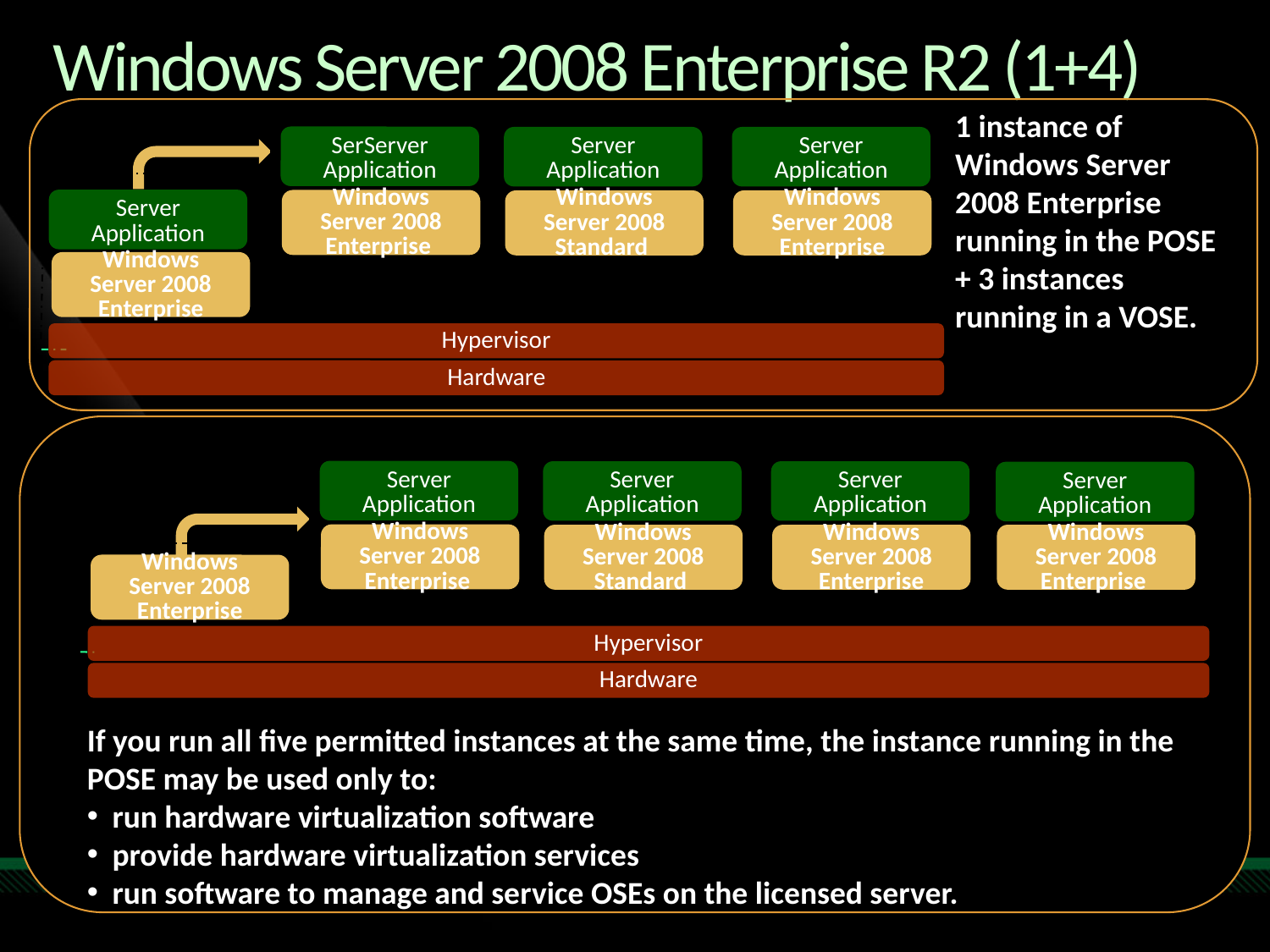

# Windows Server 2008 Enterprise R2 (1+4)

1 instance of Windows Server 2008 Enterprise running in the POSE + 3 instances running in a VOSE.

SerServer Application
Windows Server 2008 Enterprise

Server Application
Windows Server 2008 Standard

Server Application
Windows Server 2008 Enterprise

Server Application
Windows Server 2008 Enterprise
Hypervisor
Hardware

Server Application
Windows Server 2008 Enterprise

Server Application
Windows Server 2008 Standard

Server Application
Windows Server 2008 Enterprise

Server Application
Windows Server 2008 Enterprise

Windows Server 2008 Enterprise
Hypervisor
Hardware
If you run all five permitted instances at the same time, the instance running in the POSE may be used only to:
run hardware virtualization software
provide hardware virtualization services
run software to manage and service OSEs on the licensed server.